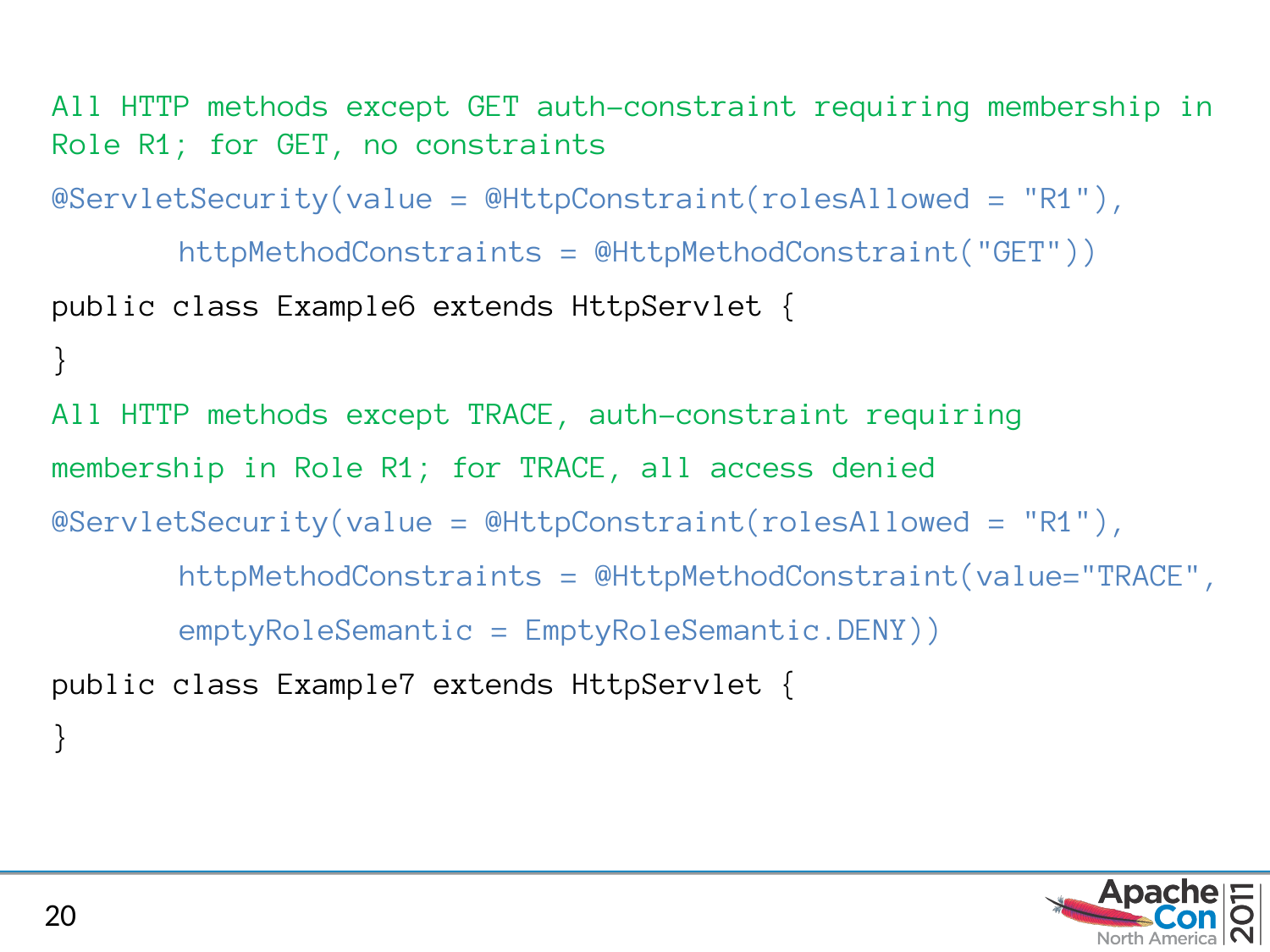

All HTTP methods except GET auth-constraint requiring membership in Role R1; for GET, no constraints
@ServletSecurity(value = @HttpConstraint(rolesAllowed = "R1"),
	httpMethodConstraints = @HttpMethodConstraint("GET"))
public class Example6 extends HttpServlet {
}
All HTTP methods except TRACE, auth-constraint requiring
membership in Role R1; for TRACE, all access denied
@ServletSecurity(value = @HttpConstraint(rolesAllowed = "R1"),
	httpMethodConstraints = @HttpMethodConstraint(value="TRACE",
	emptyRoleSemantic = EmptyRoleSemantic.DENY))
public class Example7 extends HttpServlet {
}